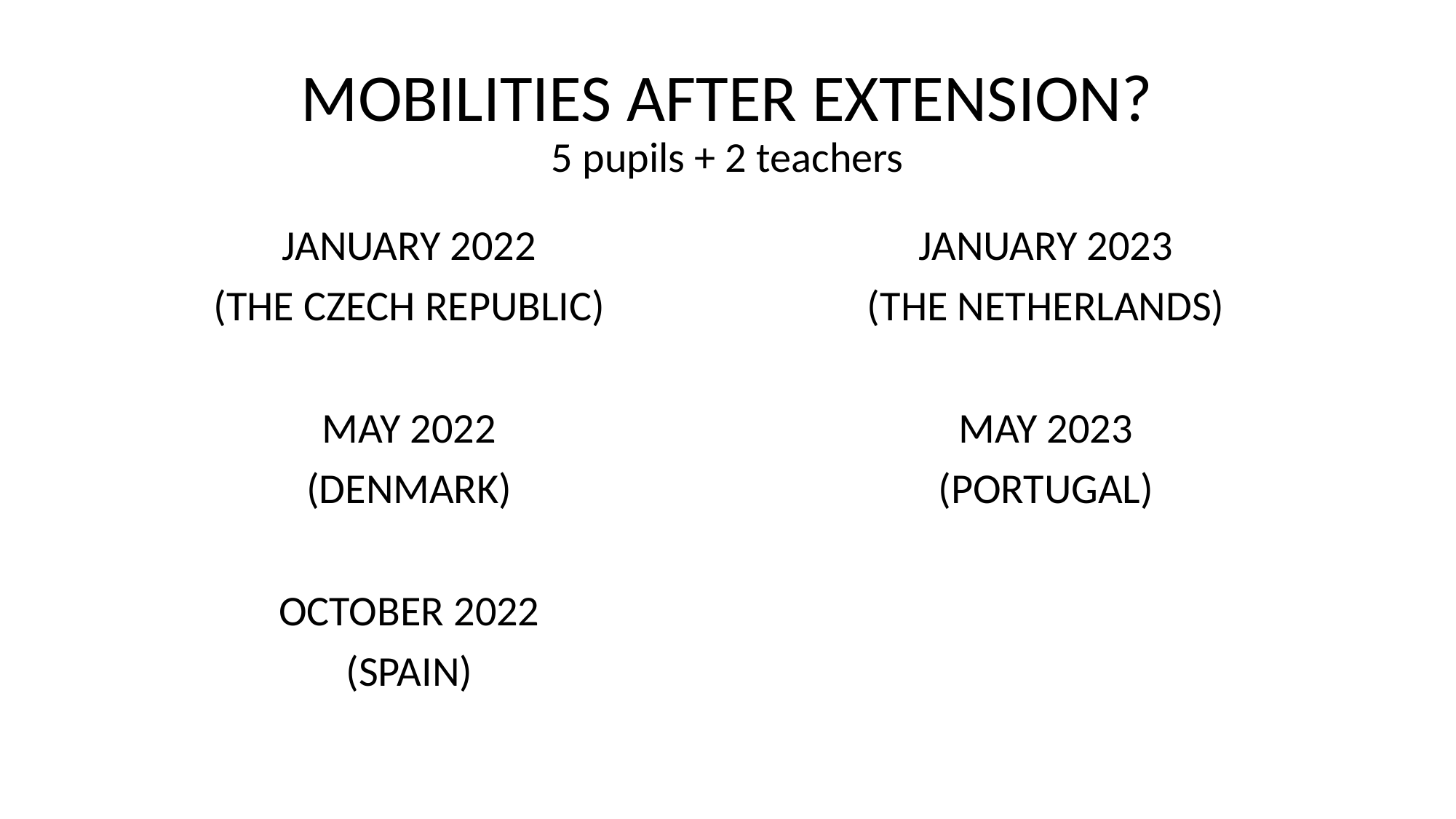

# MOBILITIES AFTER EXTENSION? 5 pupils + 2 teachers
JANUARY 2022
(THE CZECH REPUBLIC)

MAY 2022
(DENMARK)

OCTOBER 2022
(SPAIN)
JANUARY 2023
(THE NETHERLANDS)

MAY 2023
(PORTUGAL)